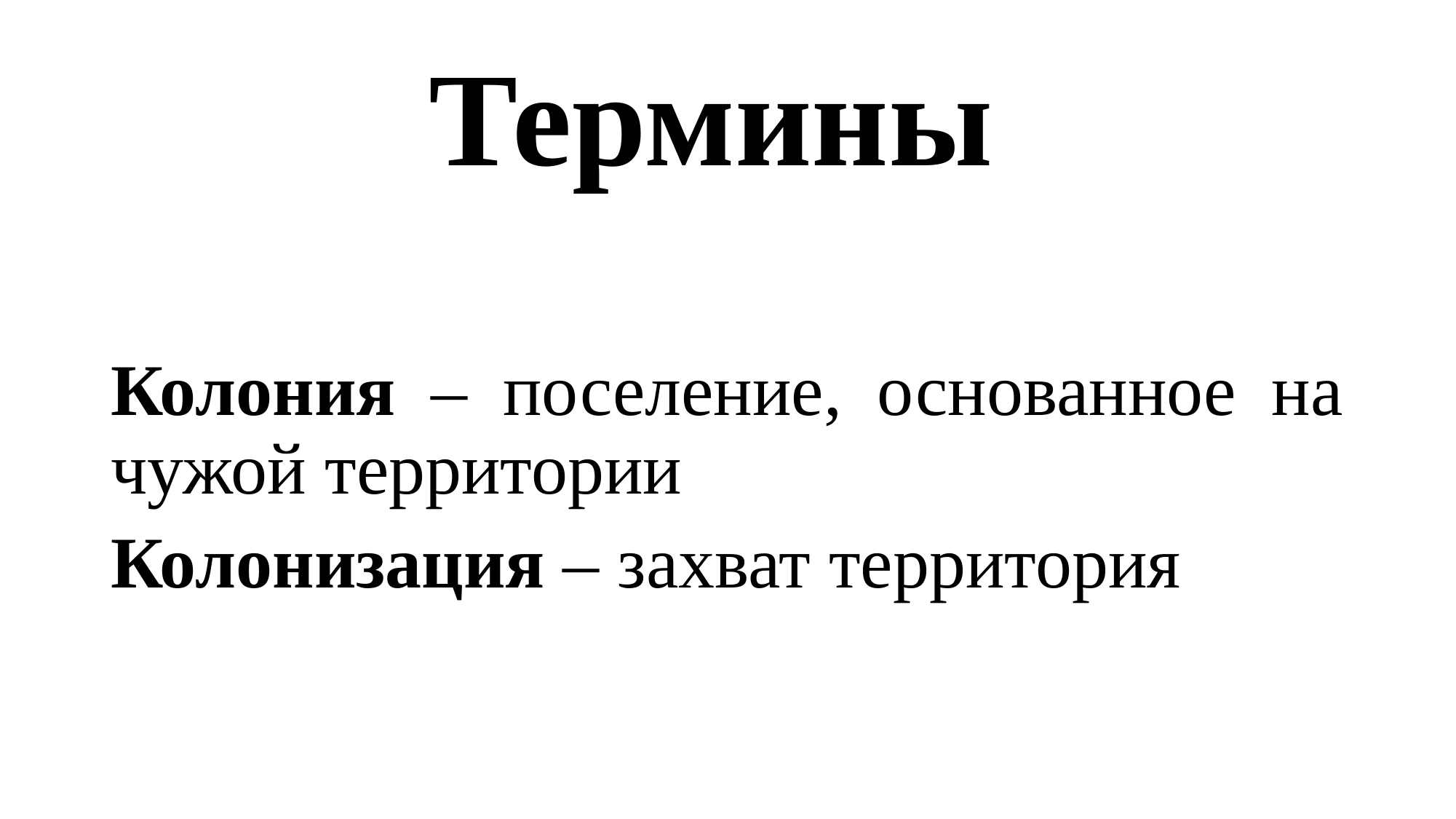

# Термины
Колония – поселение, основанное на чужой территории
Колонизация – захват территория